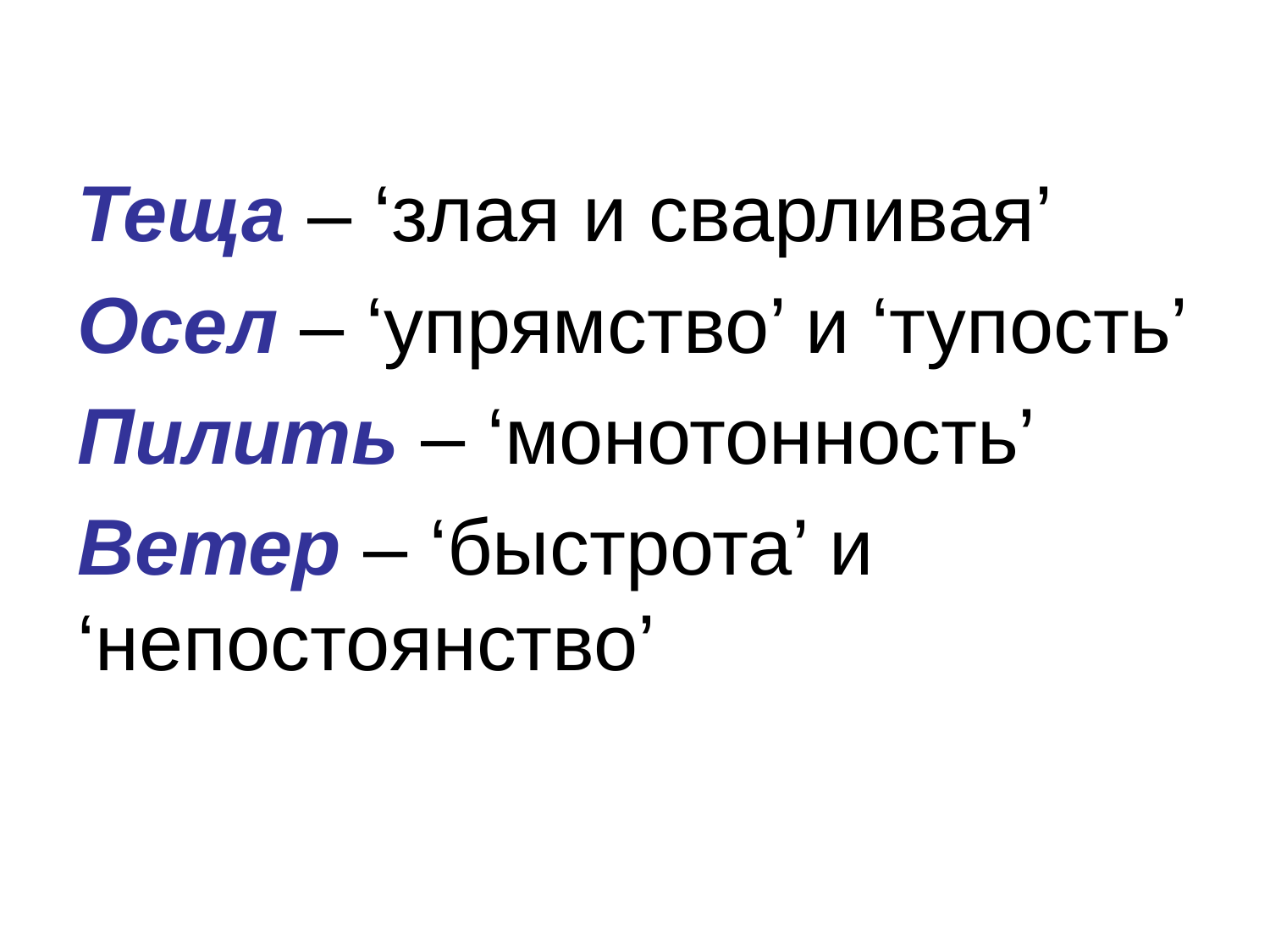

Теща – ‘злая и сварливая’
Осел – ‘упрямство’ и ‘тупость’
Пилить – ‘монотонность’
Ветер – ‘быстрота’ и ‘непостоянство’